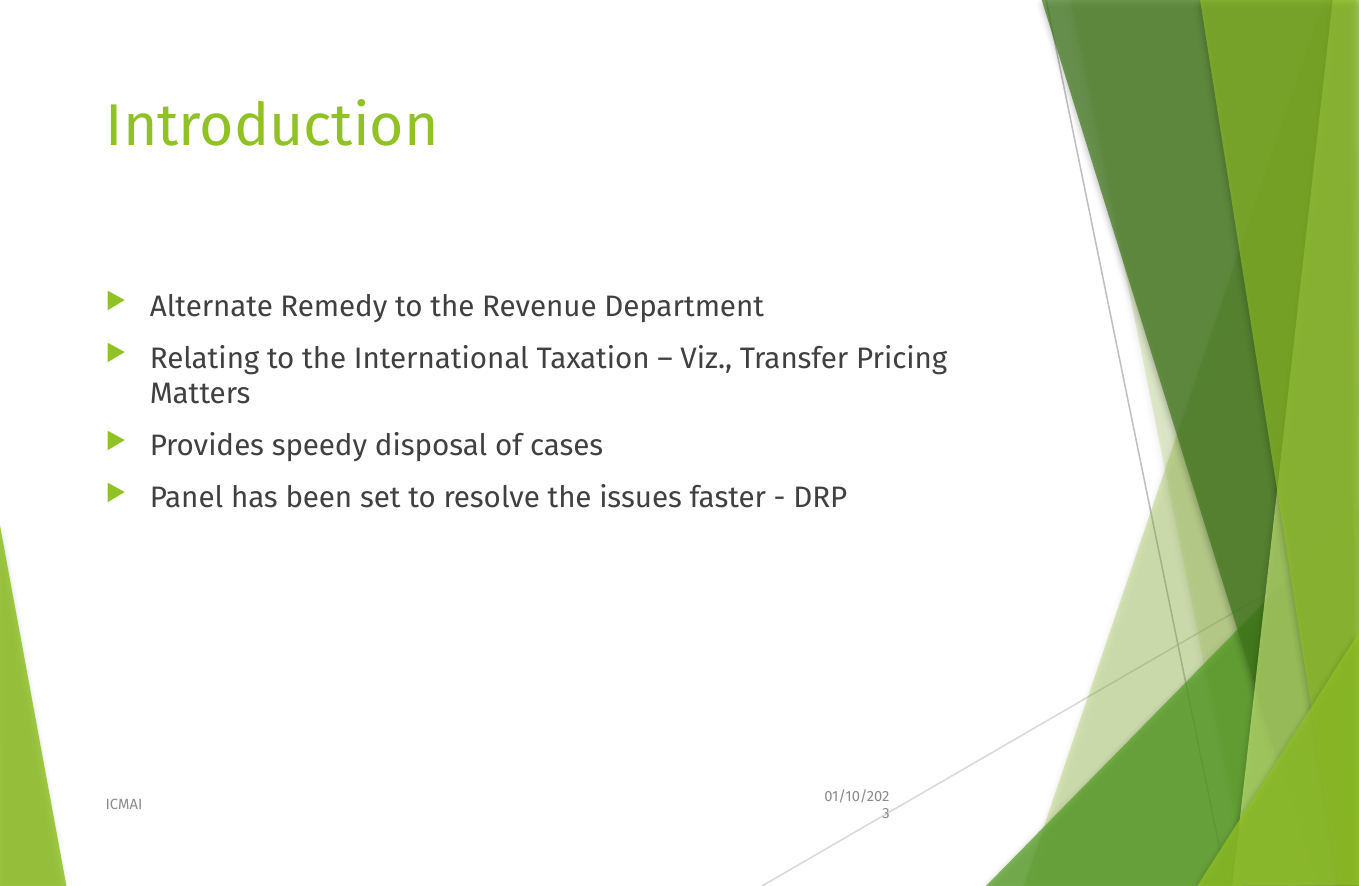

# Introduction
Alternate Remedy to the Revenue Department
Relating to the International Taxation – Viz., Transfer Pricing Matters
Provides speedy disposal of cases
Panel has been set to resolve the issues faster - DRP

ICMAI
01/10/2023